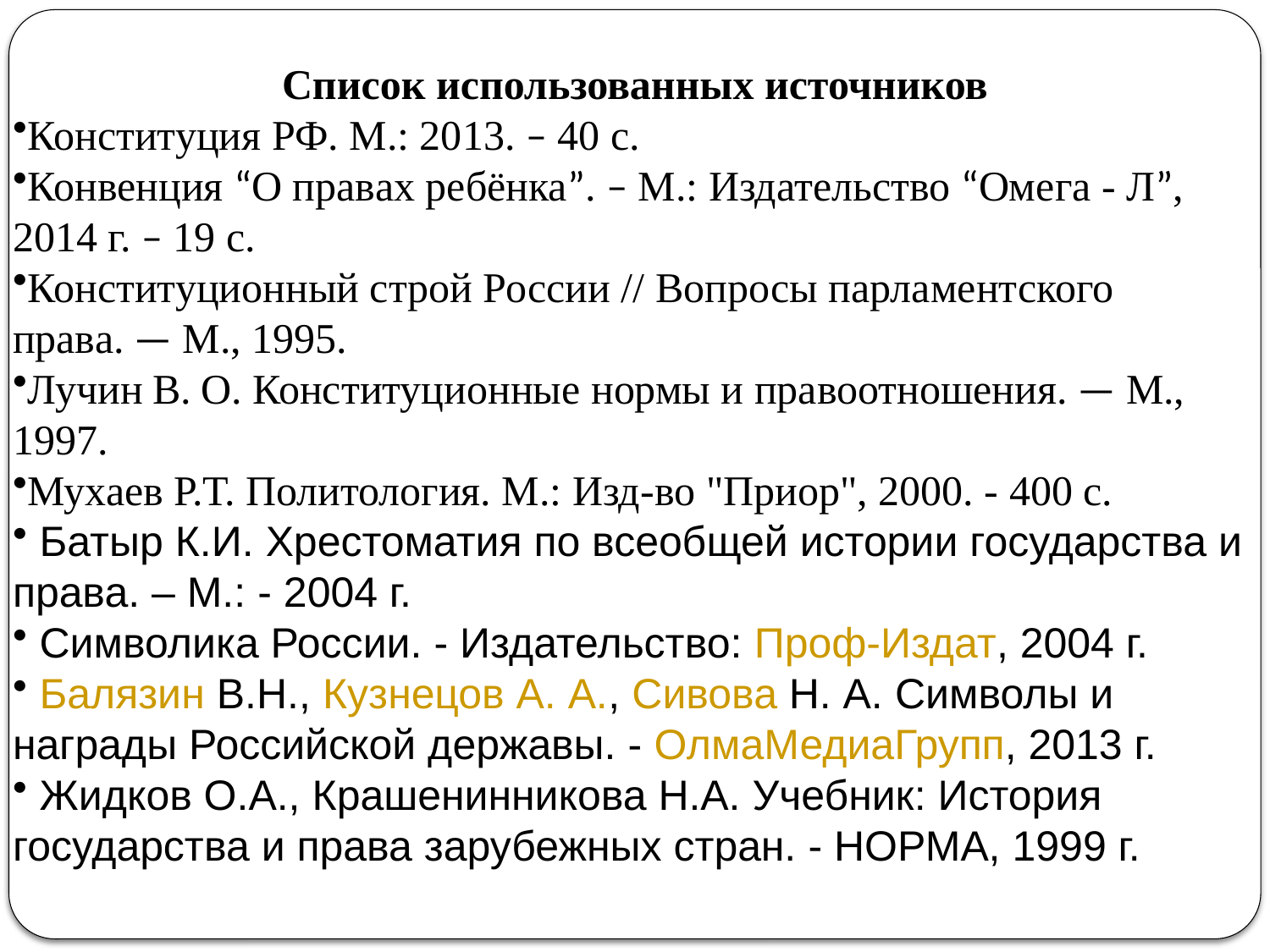

#
Список использованных источников
Конституция РФ. М.: 2013. – 40 с.
Конвенция “О правах ребёнка”. – М.: Издательство “Омега - Л”, 2014 г. – 19 с.
Конституционный строй России // Вопросы парламентского права. — М., 1995.
Лучин В. О. Конституционные нормы и правоотношения. — М., 1997.
Мухаев Р.Т. Политология. М.: Изд-во "Приор", 2000. - 400 с.
 Батыр К.И. Хрестоматия по всеобщей истории государства и права. – М.: - 2004 г.
 Символика России. - Издательство: Проф-Издат, 2004 г.
 Балязин В.Н., Кузнецов А. А., Сивова Н. А. Символы и награды Российской державы. - ОлмаМедиаГрупп, 2013 г.
 Жидков О.А., Крашенинникова Н.А. Учебник: История государства и права зарубежных стран. - НОРМА, 1999 г.